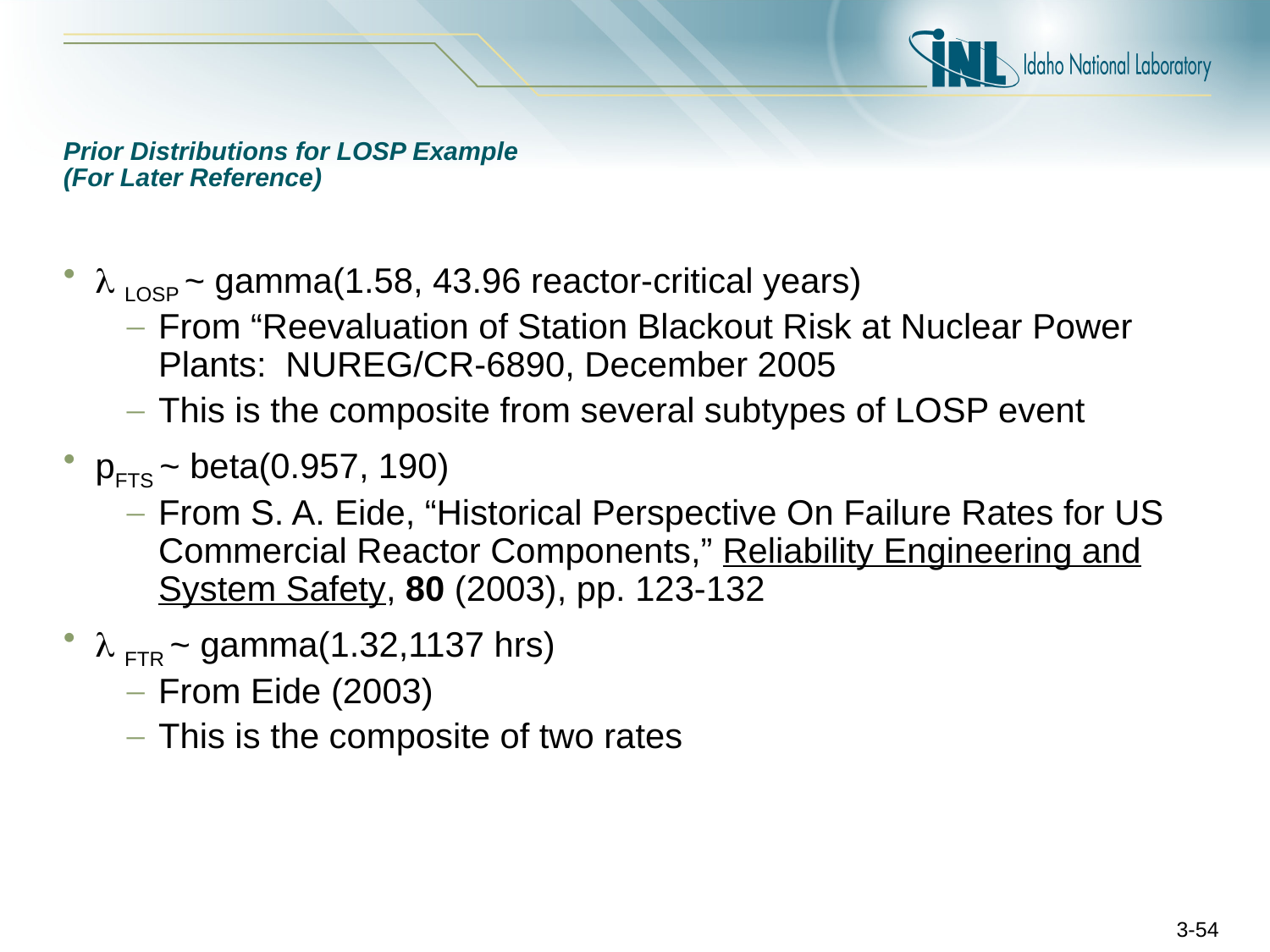

# Prior Distributions for LOSP Example (For Later Reference)
λ LOSP ~ gamma(1.58, 43.96 reactor-critical years)
From “Reevaluation of Station Blackout Risk at Nuclear Power Plants:  NUREG/CR-6890, December 2005
This is the composite from several subtypes of LOSP event
pFTS ~ beta(0.957, 190)
From S. A. Eide, “Historical Perspective On Failure Rates for US Commercial Reactor Components,” Reliability Engineering and System Safety, 80 (2003), pp. 123-132
λ FTR ~ gamma(1.32,1137 hrs)
From Eide (2003)
This is the composite of two rates

3-54